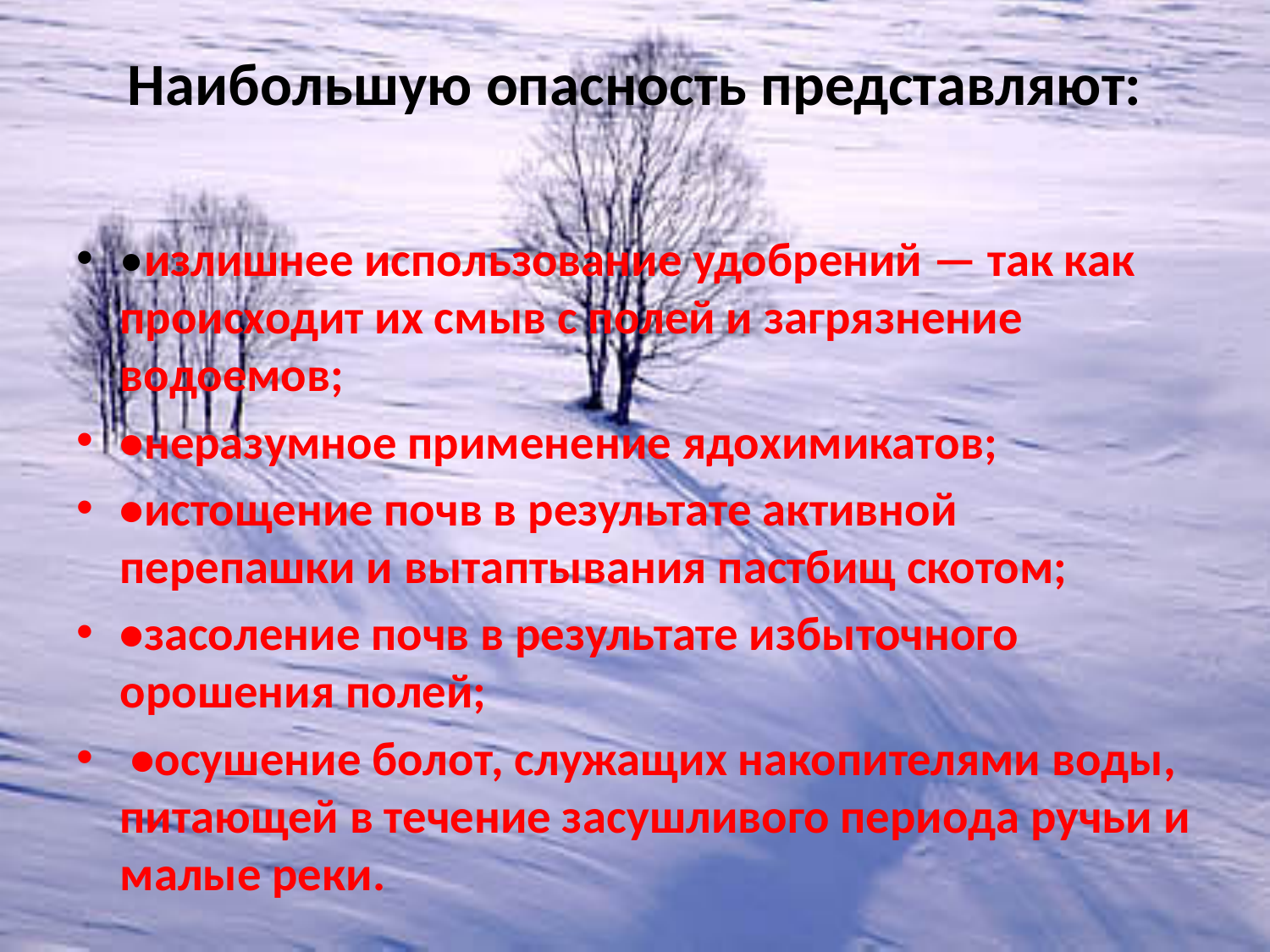

# Наибольшую опасность представляют:
•излишнее использование удобрений — так как происходит их смыв с полей и загрязнение водоемов;
•неразумное применение ядохимикатов;
•истощение почв в результате активной перепашки и вытаптывания пастбищ скотом;
•засоление почв в результате избыточного орошения полей;
 •осушение болот, служащих накопителями воды, питающей в течение за­сушливого периода ручьи и малые реки.